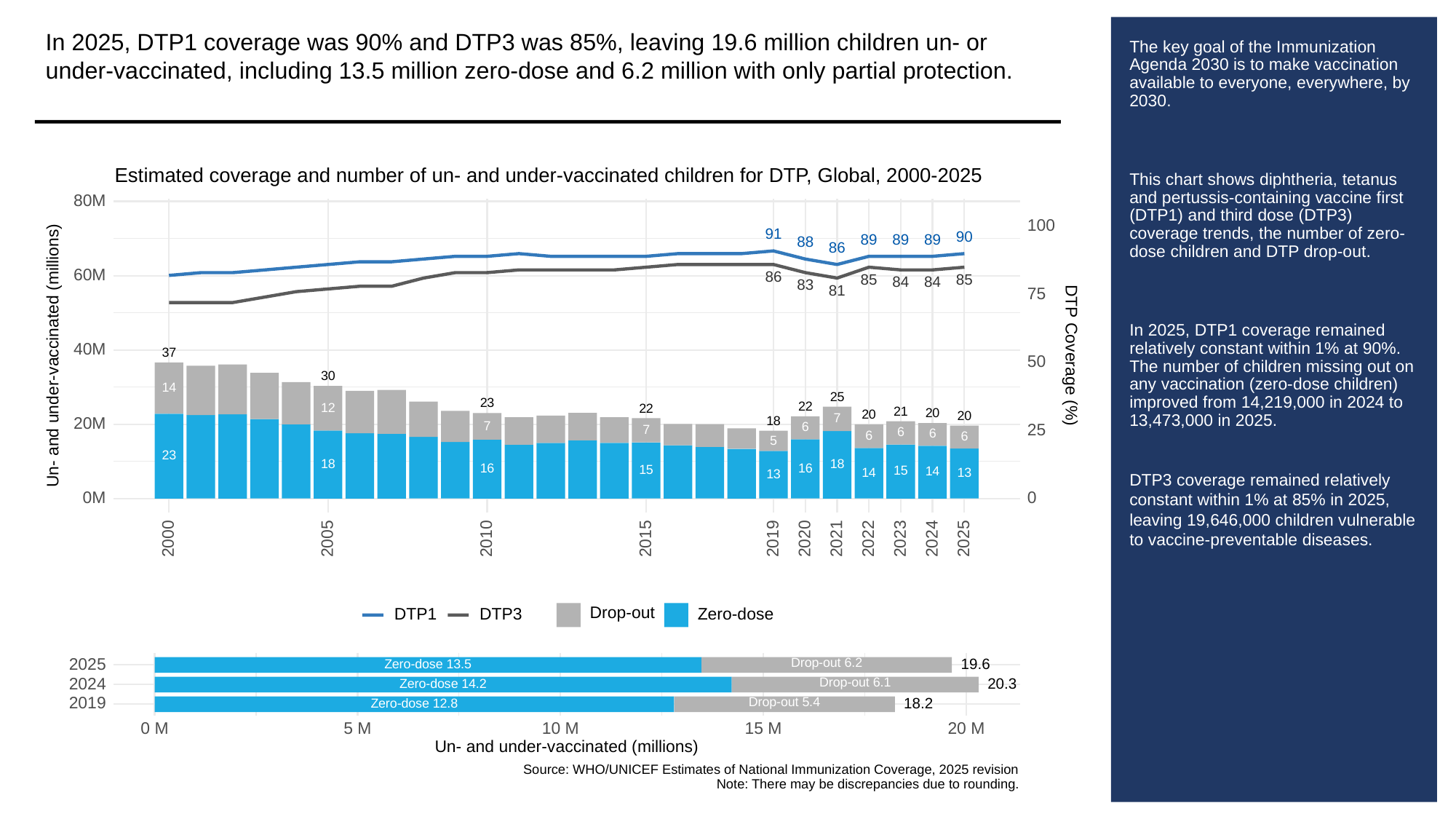

In 2025, DTP1 coverage was 90% and DTP3 was 85%, leaving 19.6 million children un- or under-vaccinated, including 13.5 million zero-dose and 6.2 million with only partial protection.
# The key goal of the Immunization Agenda 2030 is to make vaccination available to everyone, everywhere, by 2030.

This chart shows diphtheria, tetanus and pertussis-containing vaccine first (DTP1) and third dose (DTP3) coverage trends, the number of zero-dose children and DTP drop-out.

In 2025, DTP1 coverage remained relatively constant within 1% at 90%. The number of children missing out on any vaccination (zero-dose children) improved from 14,219,000 in 2024 to 13,473,000 in 2025.

DTP3 coverage remained relatively constant within 1% at 85% in 2025, leaving 19,646,000 children vulnerable to vaccine-preventable diseases.

Estimated coverage and number of un- and under-vaccinated children for DTP, Global, 2000-2025
80M

100
91
90
89
89
89
88

86

60M
86
85
85

84
84
83
81
75

40M
Un- and under-vaccinated (millions)
DTP Coverage (%)
37

50

30

14

25
23

22
12
22

21
20
20

20

7

18

20M

7
6

25

7
6

6

6
6

5

23
18
18

16
16
15
15
14
14
13
13
0M
0

2023
2000
2005
2010
2015
2019
2020
2021
2022
2024
2025

Drop-out
DTP3
Zero-dose
DTP1

Drop-out 6.2
2025
19.6
Zero-dose 13.5

Drop-out 6.1
2024
20.3
Zero-dose 14.2

Drop-out 5.4
2019
18.2
Zero-dose 12.8

0 M
10 M
15 M
20 M
5 M
Un- and under-vaccinated (millions)
Source: WHO/UNICEF Estimates of National Immunization Coverage, 2025 revision
Note: There may be discrepancies due to rounding.